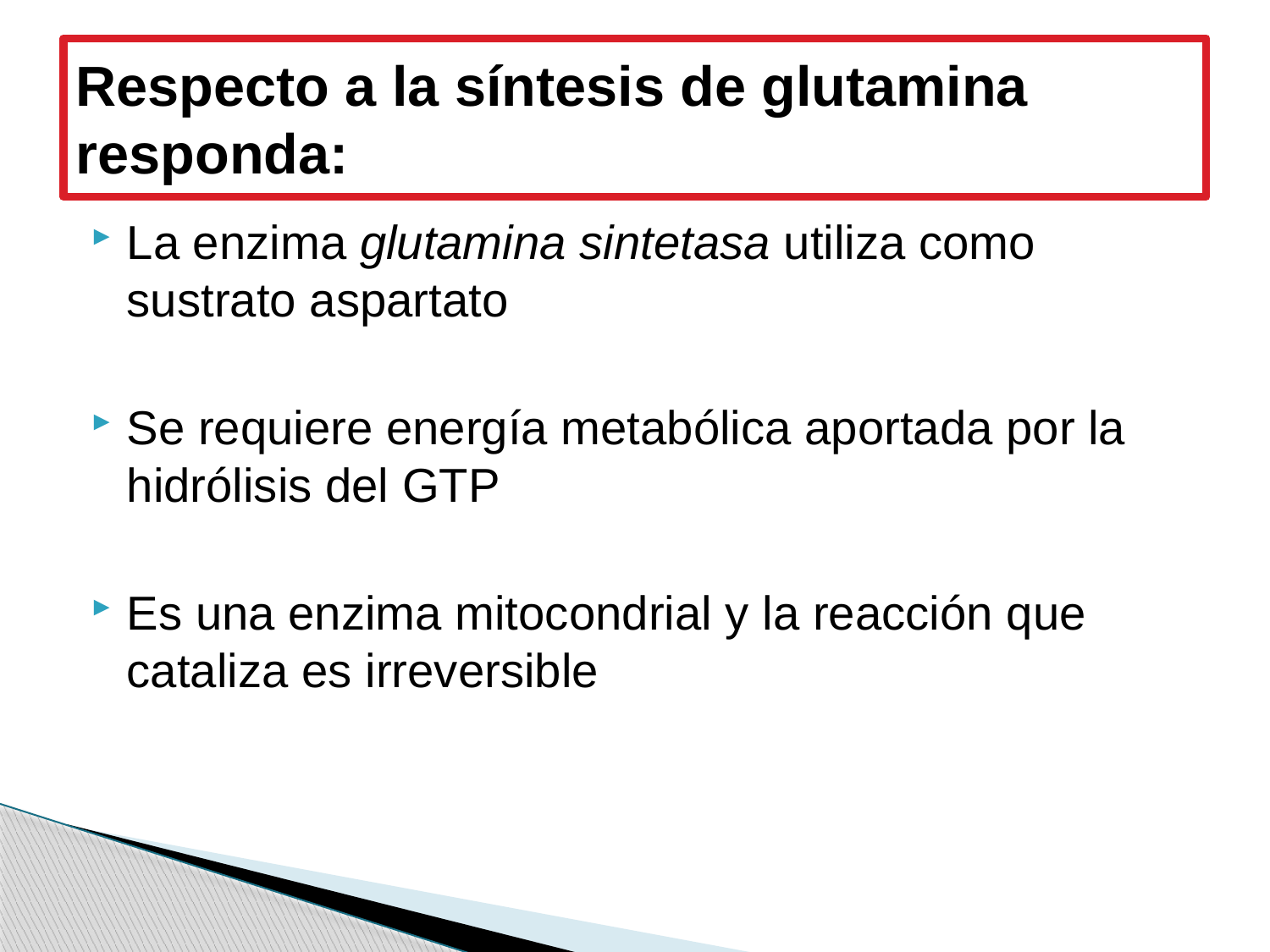

# Respecto a la síntesis de glutamina responda:
La enzima glutamina sintetasa utiliza como sustrato aspartato

Se requiere energía metabólica aportada por la hidrólisis del GTP

Es una enzima mitocondrial y la reacción que cataliza es irreversible